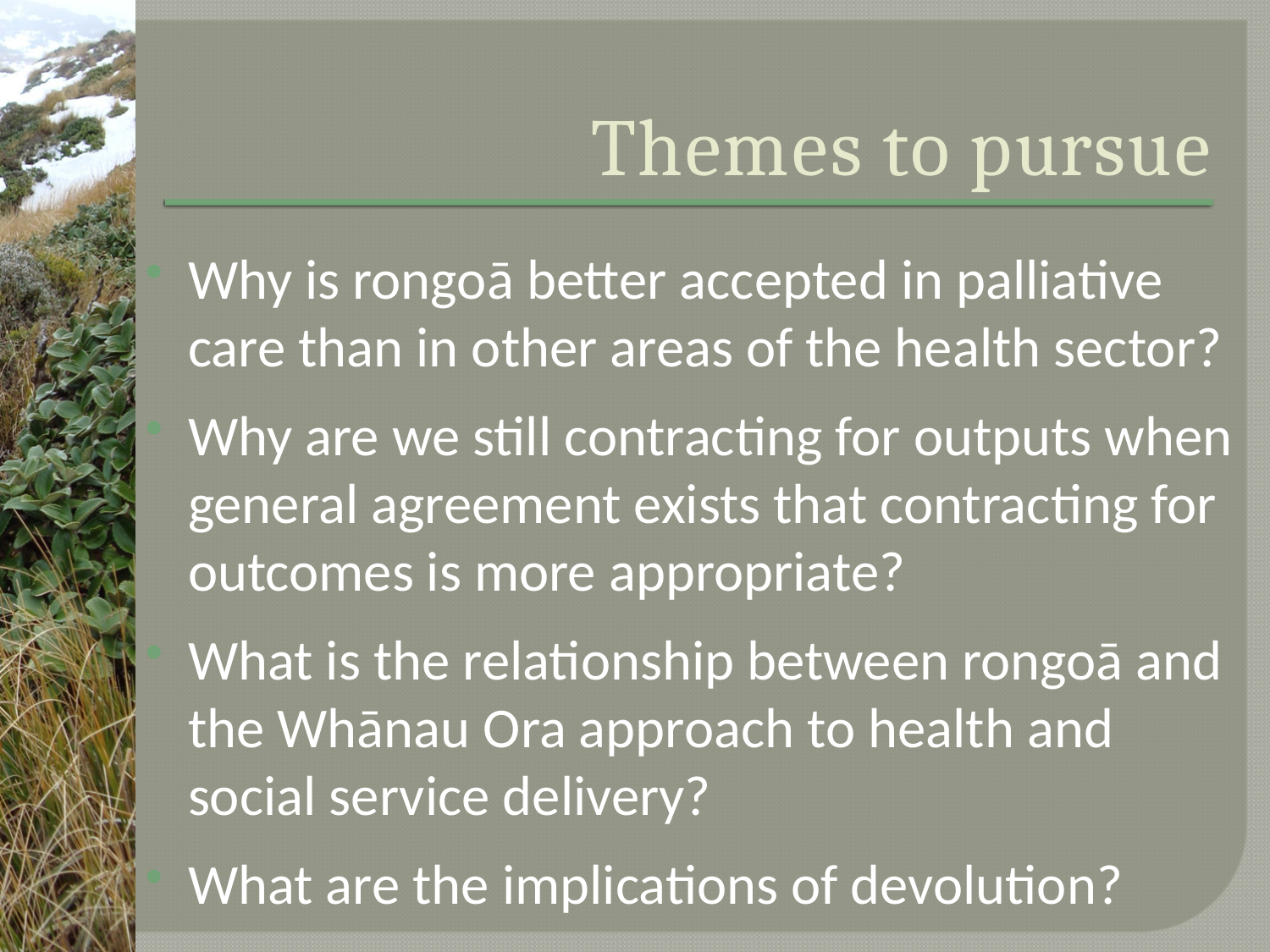

# Themes to pursue
Why is rongoā better accepted in palliative care than in other areas of the health sector?

Why are we still contracting for outputs when general agreement exists that contracting for outcomes is more appropriate?

What is the relationship between rongoā and the Whānau Ora approach to health and social service delivery?

What are the implications of devolution?